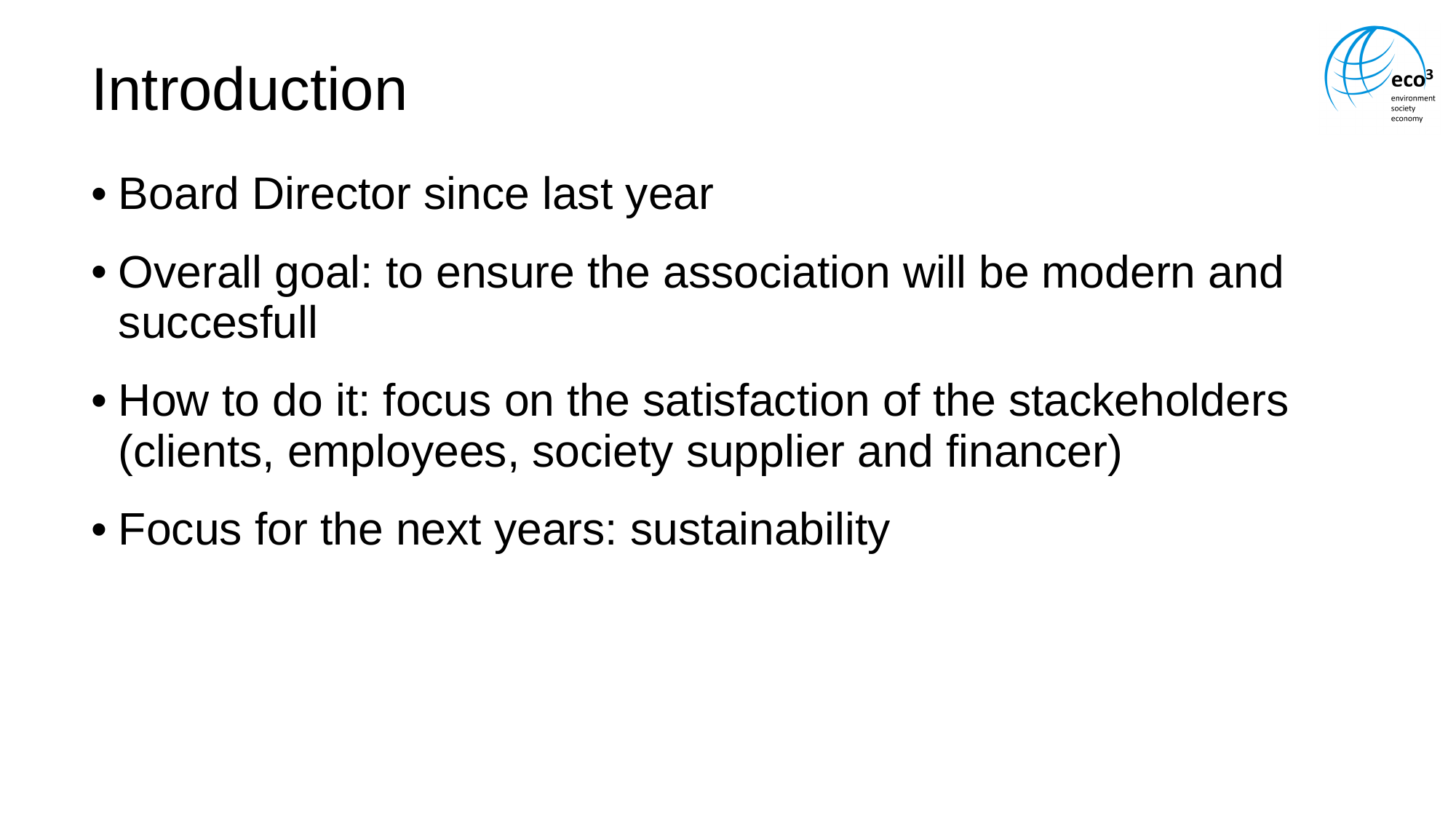

# Introduction
Board Director since last year
Overall goal: to ensure the association will be modern and succesfull
How to do it: focus on the satisfaction of the stackeholders (clients, employees, society supplier and financer)
Focus for the next years: sustainability